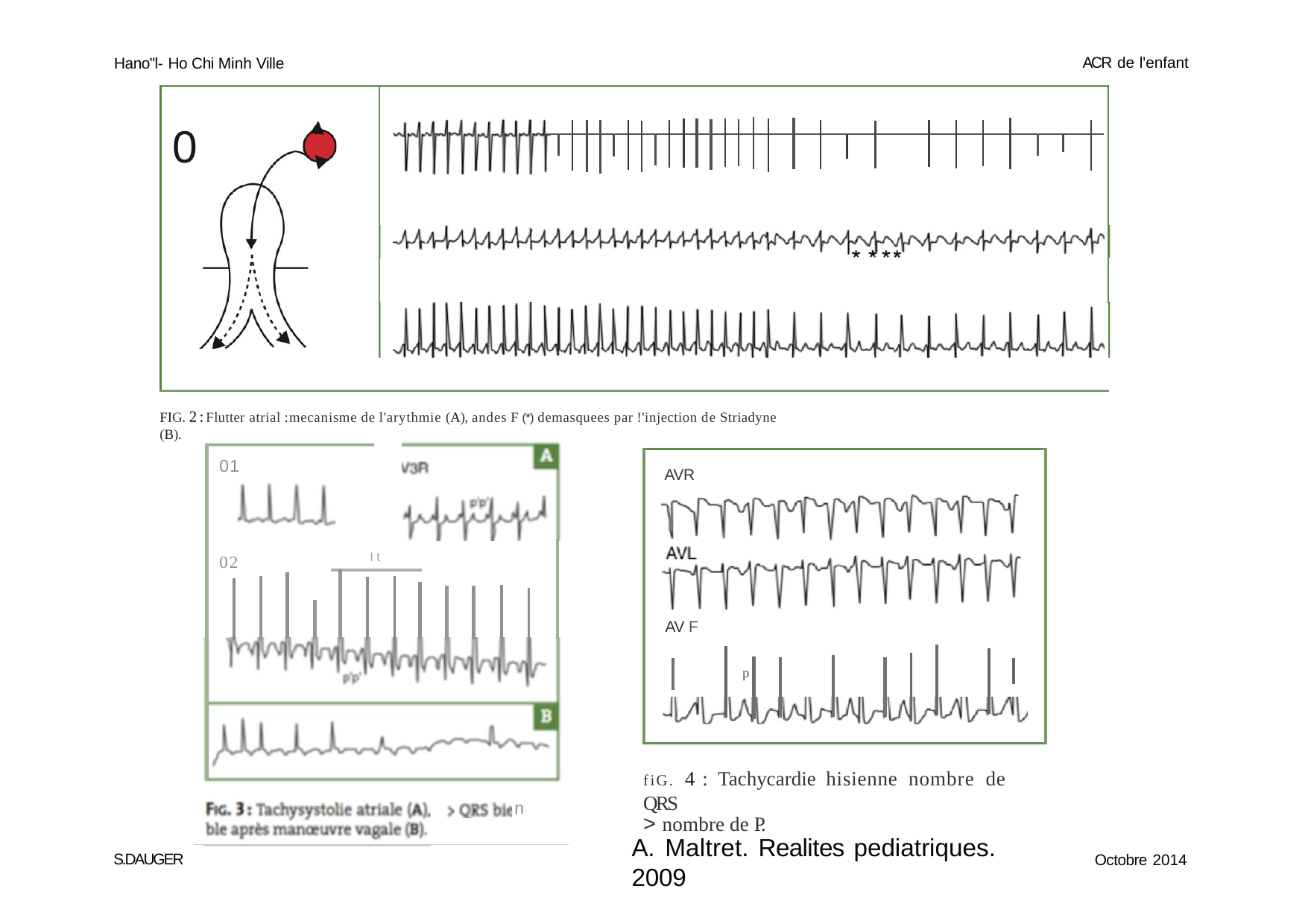

ACR de l'enfant
Hano"l- Ho Chi Minh Ville

0

FIG. 2:Flutter atrial :mecanisme de l'arythmie (A), andes F (*) demasquees par !'injection de Striadyne (B).

01
AVR

It
02

AV F

p

fiG.  4 : Tachycardie  hisienne  nombre  de  QRS
> nombre de P.
n

A. Maltret. Realites pediatriques. 2009

S.DAUGER
Octobre 2014